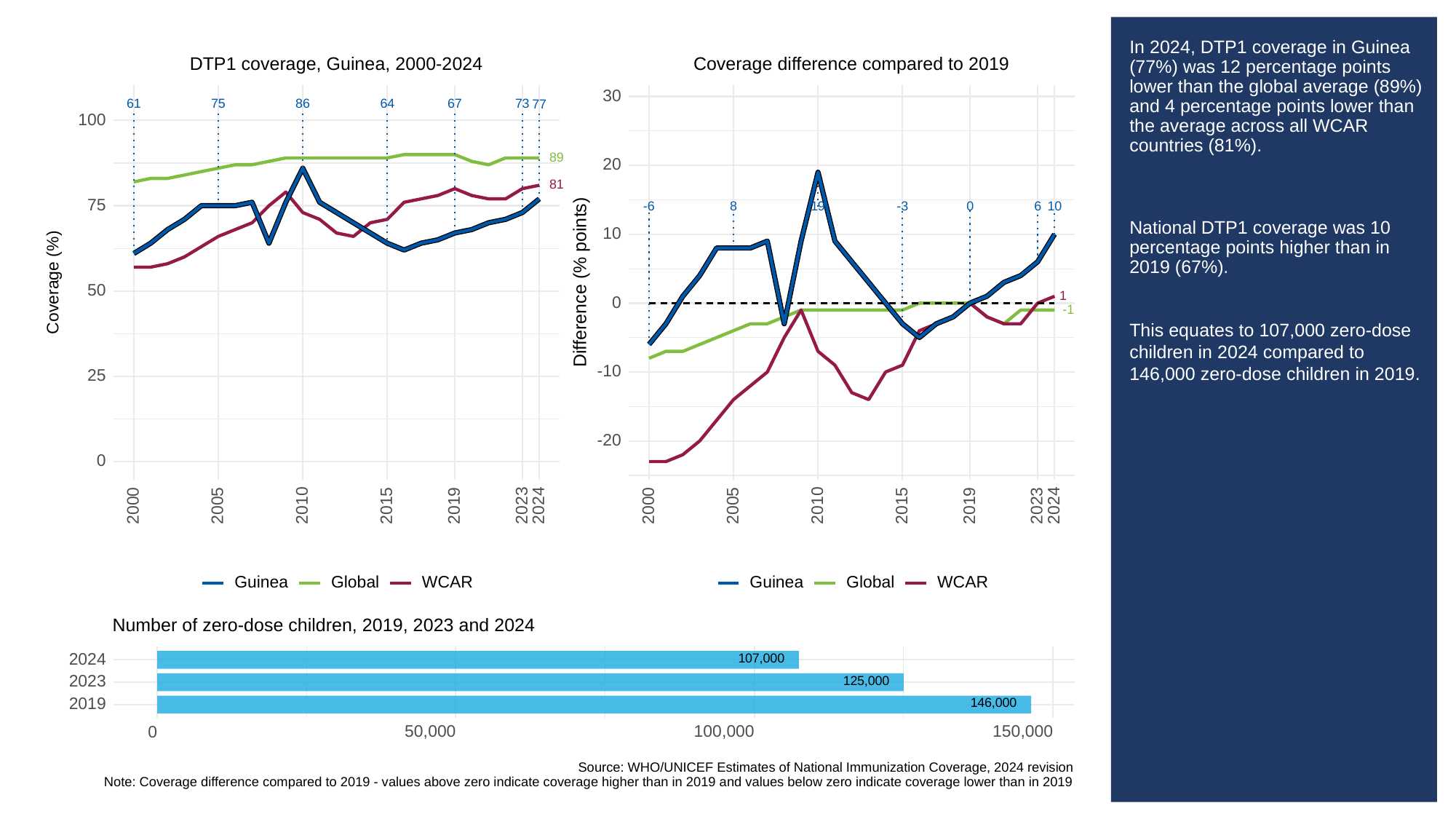

# In 2024, DTP1 coverage in Guinea (77%) was 12 percentage points lower than the global average (89%) and 4 percentage points lower than the average across all WCAR countries (81%).

National DTP1 coverage was 10 percentage points higher than in 2019 (67%).

This equates to 107,000 zero-dose children in 2024 compared to 146,000 zero-dose children in 2019.

DTP1 coverage, Guinea, 2000-2024
Coverage difference compared to 2019

30

73
61
86
64
67
75
77

100

89

20

81

75

-3
-6
8
19
0
6
10

10

Difference (% points)
Coverage (%)
50

1

0

-1

-10
25

-20

0

2023
2023
2000
2005
2010
2015
2019
2024
2000
2005
2010
2015
2019
2024
Guinea
Global
WCAR
Guinea
Global
WCAR

Number of zero-dose children, 2019, 2023 and 2024

107,000
2024

125,000
2023

146,000
2019

50,000
100,000
150,000
0
Source: WHO/UNICEF Estimates of National Immunization Coverage, 2024 revision
Note: Coverage difference compared to 2019 - values above zero indicate coverage higher than in 2019 and values below zero indicate coverage lower than in 2019